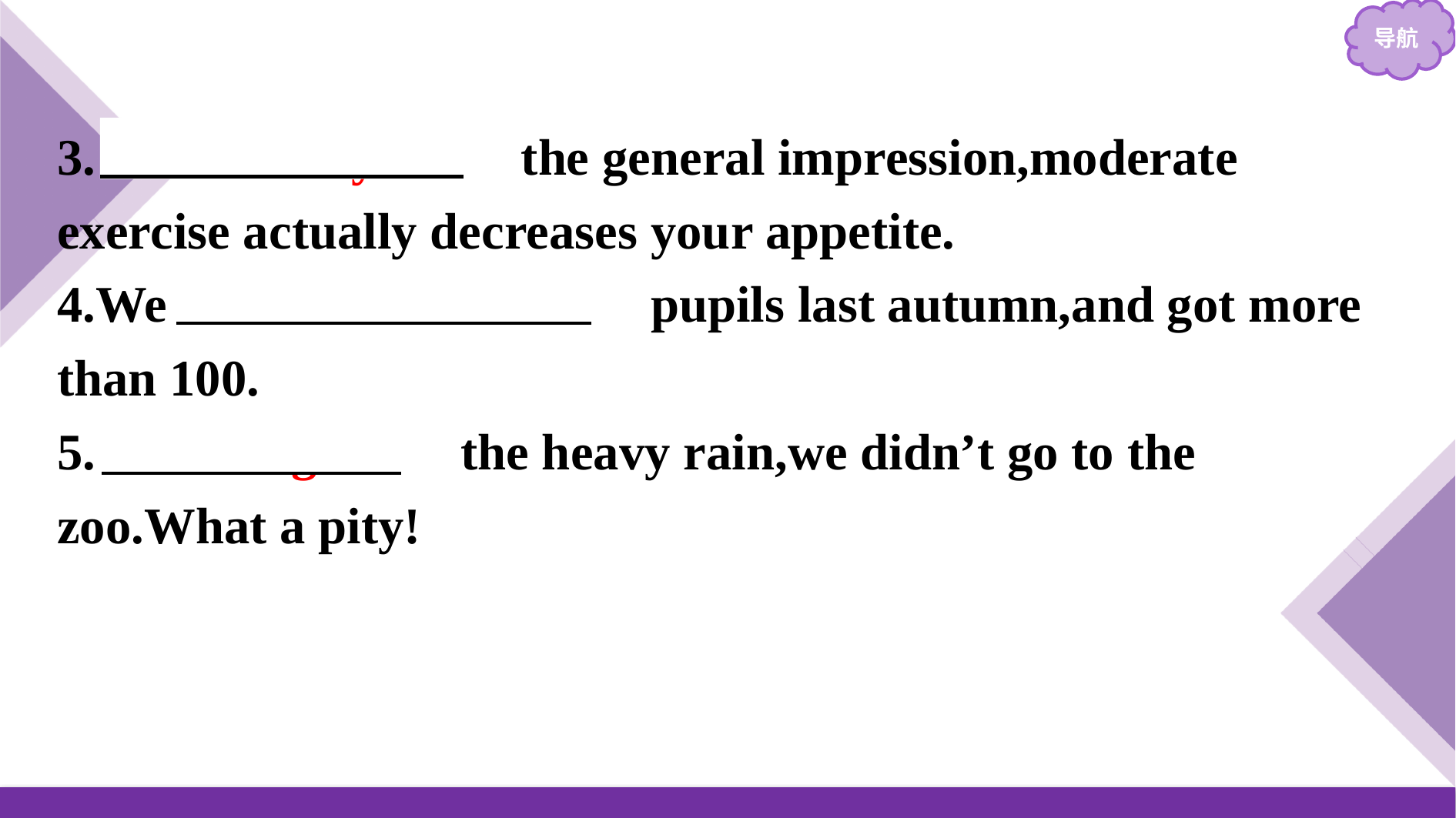

3.　Contrary to　 the general impression,moderate exercise actually decreases your appetite.
4.We 　advertised for　 pupils last autumn,and got more than 100.
5.　Owing to　 the heavy rain,we didn’t go to the zoo.What a pity!